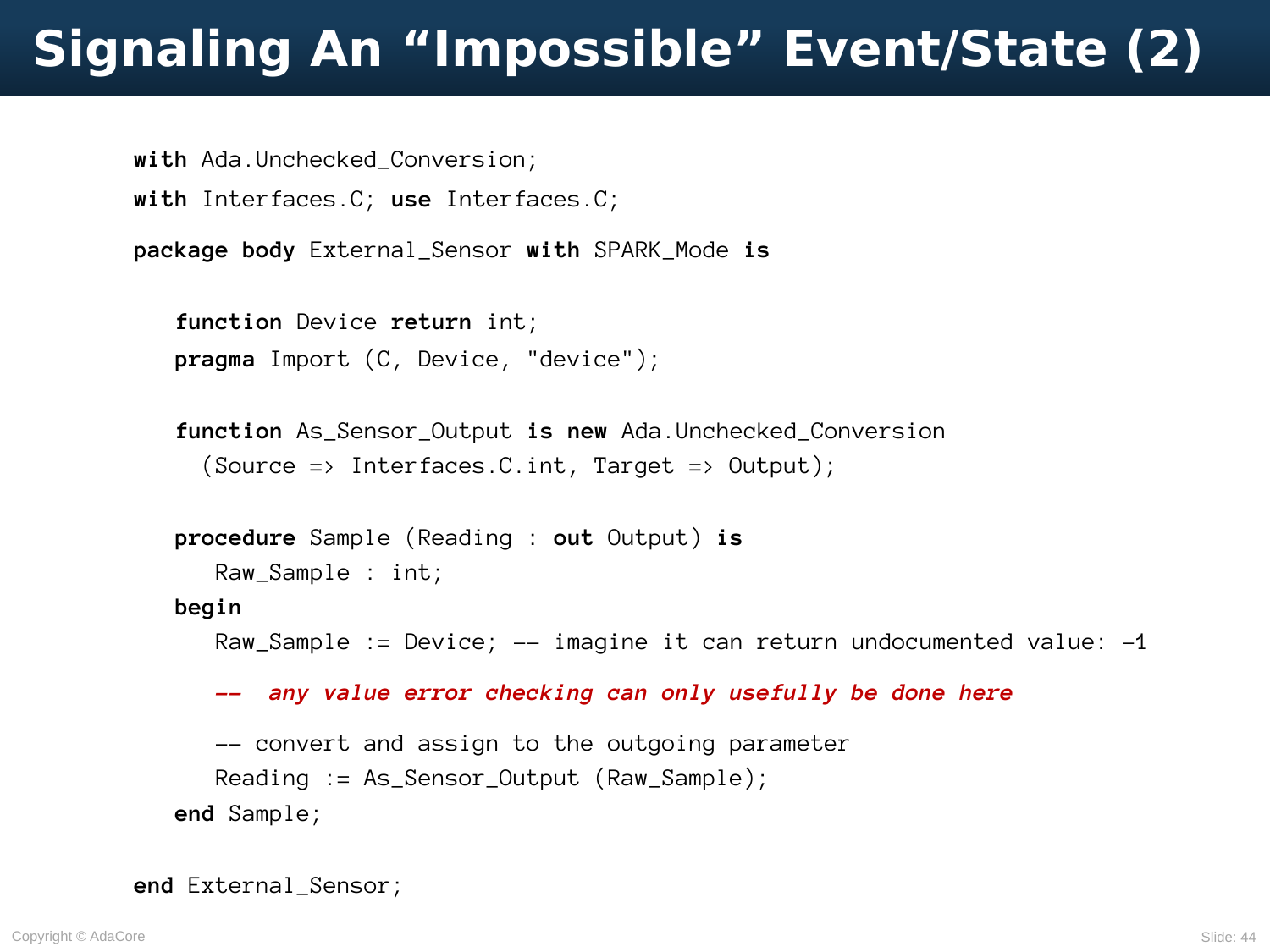

# Signaling An “Impossible” Event/State (2)
with Ada.Unchecked_Conversion;
with Interfaces.C; use Interfaces.C;
package body External_Sensor with SPARK_Mode is
   function Device return int;
   pragma Import (C, Device, "device");
   function As_Sensor_Output is new Ada.Unchecked_Conversion
     (Source => Interfaces.C.int, Target => Output);
   procedure Sample (Reading : out Output) is
      Raw_Sample : int;
   begin
      Raw_Sample := Device; -- imagine it can return undocumented value: -1
      --  any value error checking can only usefully be done here
      -- convert and assign to the outgoing parameter
      Reading := As_Sensor_Output (Raw_Sample);
   end Sample;
end External_Sensor;